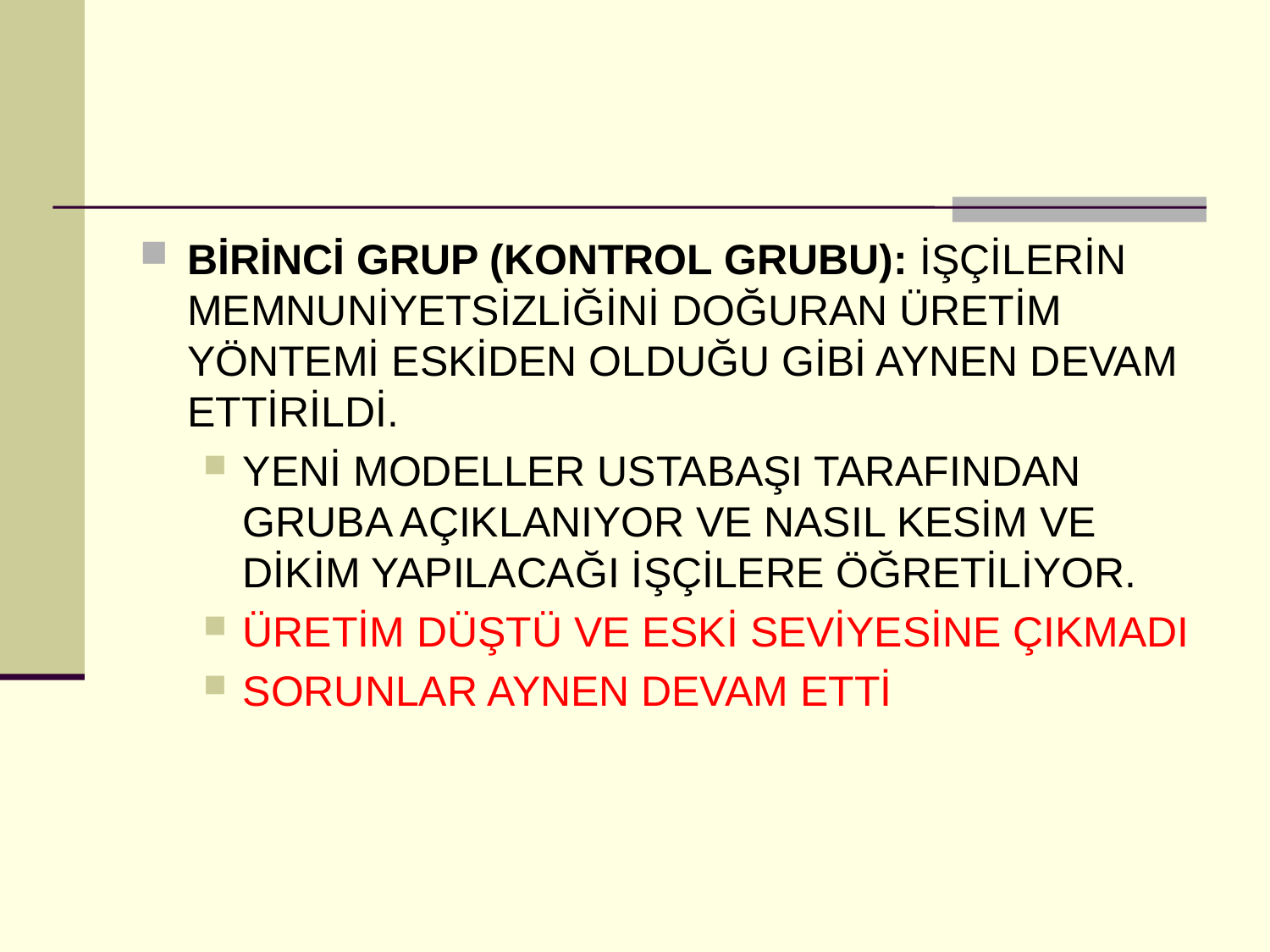

BİRİNCİ GRUP (KONTROL GRUBU): İŞÇİLERİN MEMNUNİYETSİZLİĞİNİ DOĞURAN ÜRETİM YÖNTEMİ ESKİDEN OLDUĞU GİBİ AYNEN DEVAM ETTİRİLDİ.
YENİ MODELLER USTABAŞI TARAFINDAN GRUBA AÇIKLANIYOR VE NASIL KESİM VE DİKİM YAPILACAĞI İŞÇİLERE ÖĞRETİLİYOR.
ÜRETİM DÜŞTÜ VE ESKİ SEVİYESİNE ÇIKMADI
SORUNLAR AYNEN DEVAM ETTİ